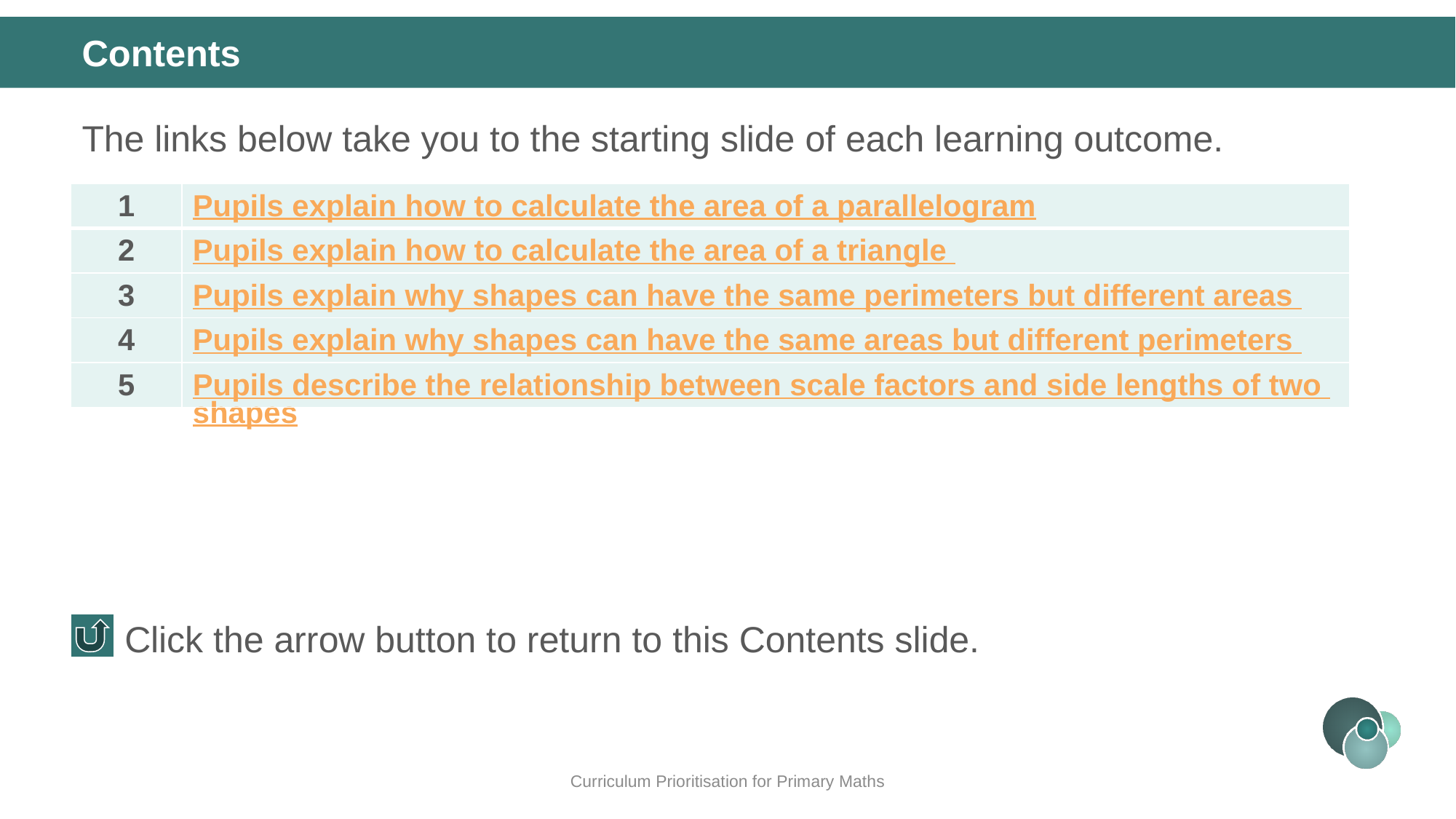

Contents
The links below take you to the starting slide of each learning outcome.
| 1 | Pupils explain how to calculate the area of a parallelogram |
| --- | --- |
| 2 | Pupils explain how to calculate the area of a triangle |
| 3 | Pupils explain why shapes can have the same perimeters but different areas |
| 4 | Pupils explain why shapes can have the same areas but different perimeters |
| 5 | Pupils describe the relationship between scale factors and side lengths of two shapes |
Click the arrow button to return to this Contents slide.

Curriculum Prioritisation for Primary Maths